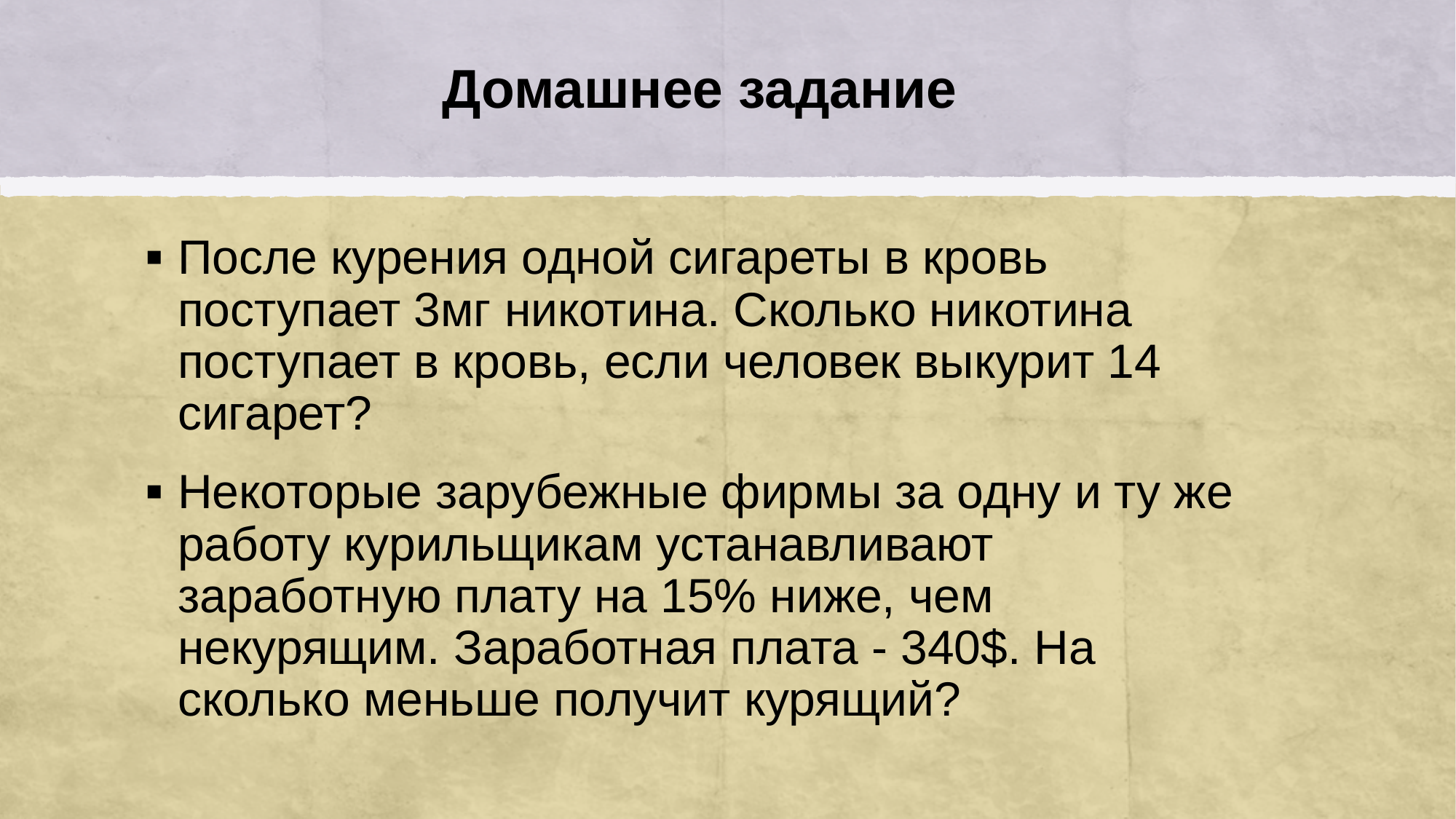

# Домашнее задание
После курения одной сигареты в кровь поступает 3мг никотина. Сколько никотина поступает в кровь, если человек выкурит 14 сигарет?
Некоторые зарубежные фирмы за одну и ту же работу курильщикам устанавливают заработную плату на 15% ниже, чем некурящим. Заработная плата - 340$. На сколько меньше получит курящий?